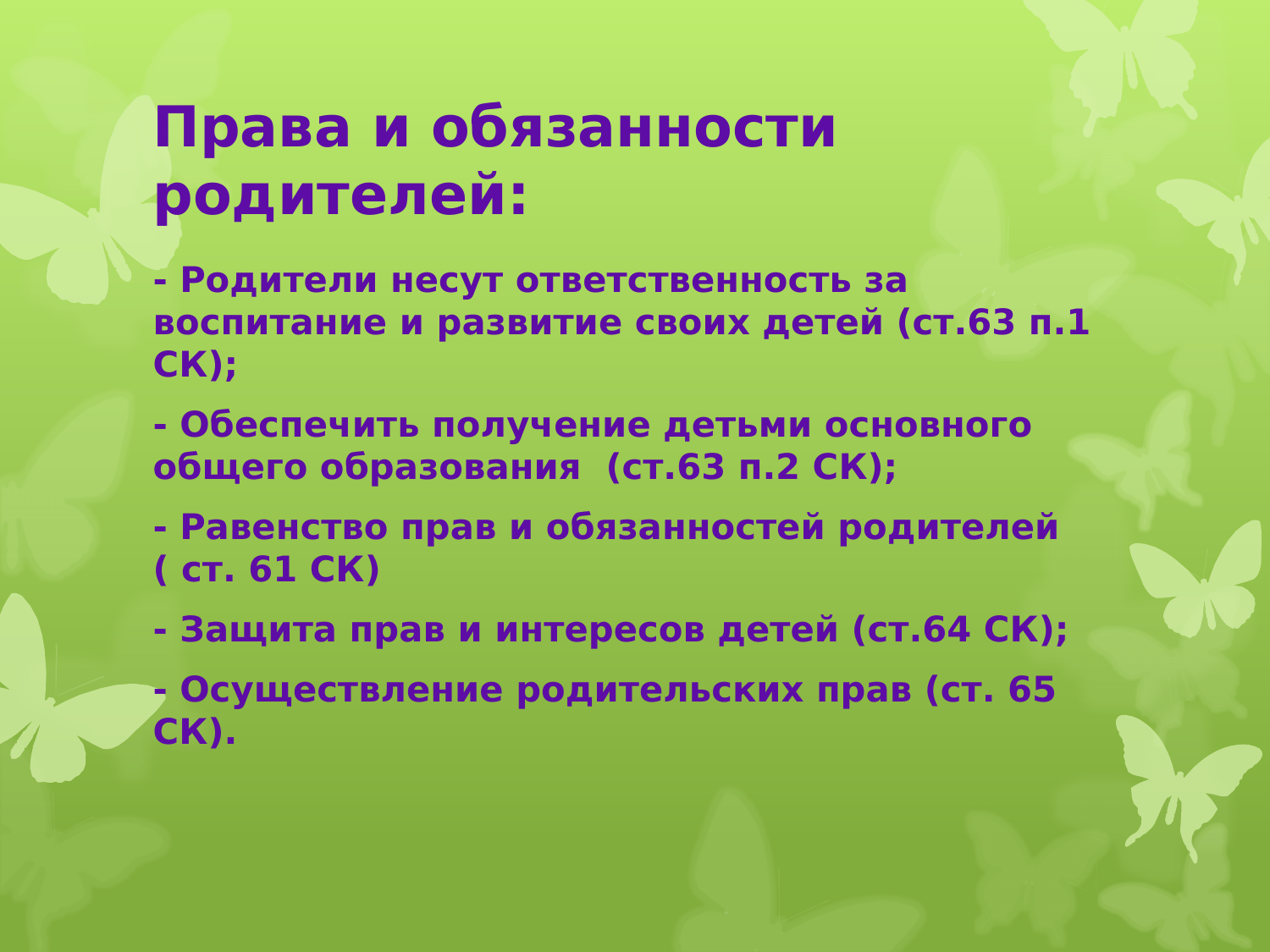

# Права и обязанности родителей:
- Родители несут ответственность за воспитание и развитие своих детей (ст.63 п.1 СК);
- Обеспечить получение детьми основного общего образования  (ст.63 п.2 СК);
- Равенство прав и обязанностей родителей ( ст. 61 СК)
- Защита прав и интересов детей (ст.64 СК);
- Осуществление родительских прав (ст. 65 СК).